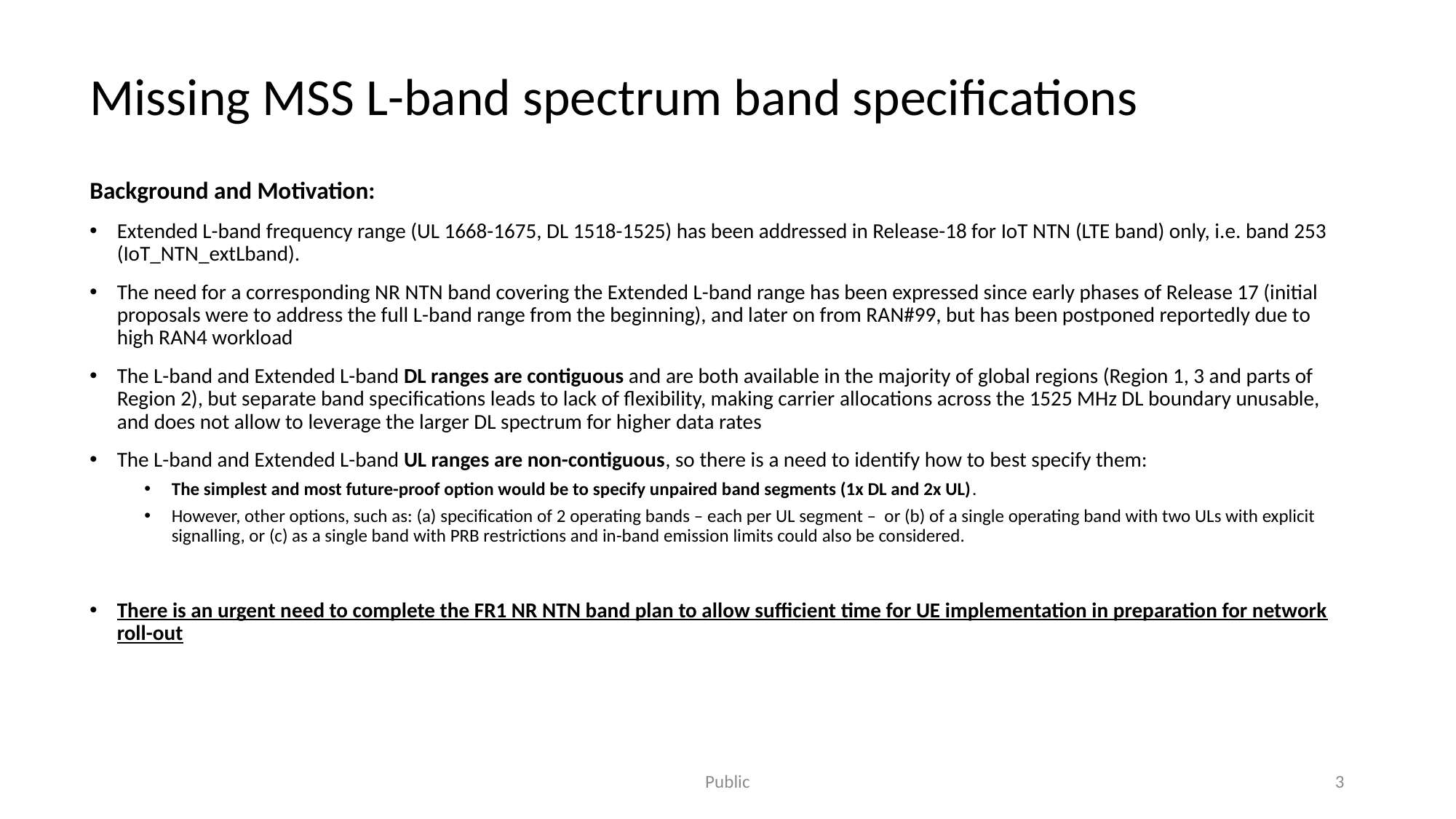

# Missing MSS L-band spectrum band specifications
Background and Motivation:
Extended L-band frequency range (UL 1668-1675, DL 1518-1525) has been addressed in Release-18 for IoT NTN (LTE band) only, i.e. band 253 (IoT_NTN_extLband).
The need for a corresponding NR NTN band covering the Extended L-band range has been expressed since early phases of Release 17 (initial proposals were to address the full L-band range from the beginning), and later on from RAN#99, but has been postponed reportedly due to high RAN4 workload
The L-band and Extended L-band DL ranges are contiguous and are both available in the majority of global regions (Region 1, 3 and parts of Region 2), but separate band specifications leads to lack of flexibility, making carrier allocations across the 1525 MHz DL boundary unusable, and does not allow to leverage the larger DL spectrum for higher data rates
The L-band and Extended L-band UL ranges are non-contiguous, so there is a need to identify how to best specify them:
The simplest and most future-proof option would be to specify unpaired band segments (1x DL and 2x UL).
However, other options, such as: (a) specification of 2 operating bands – each per UL segment –  or (b) of a single operating band with two ULs with explicit signalling, or (c) as a single band with PRB restrictions and in-band emission limits could also be considered.

There is an urgent need to complete the FR1 NR NTN band plan to allow sufficient time for UE implementation in preparation for network roll-out
Public
3